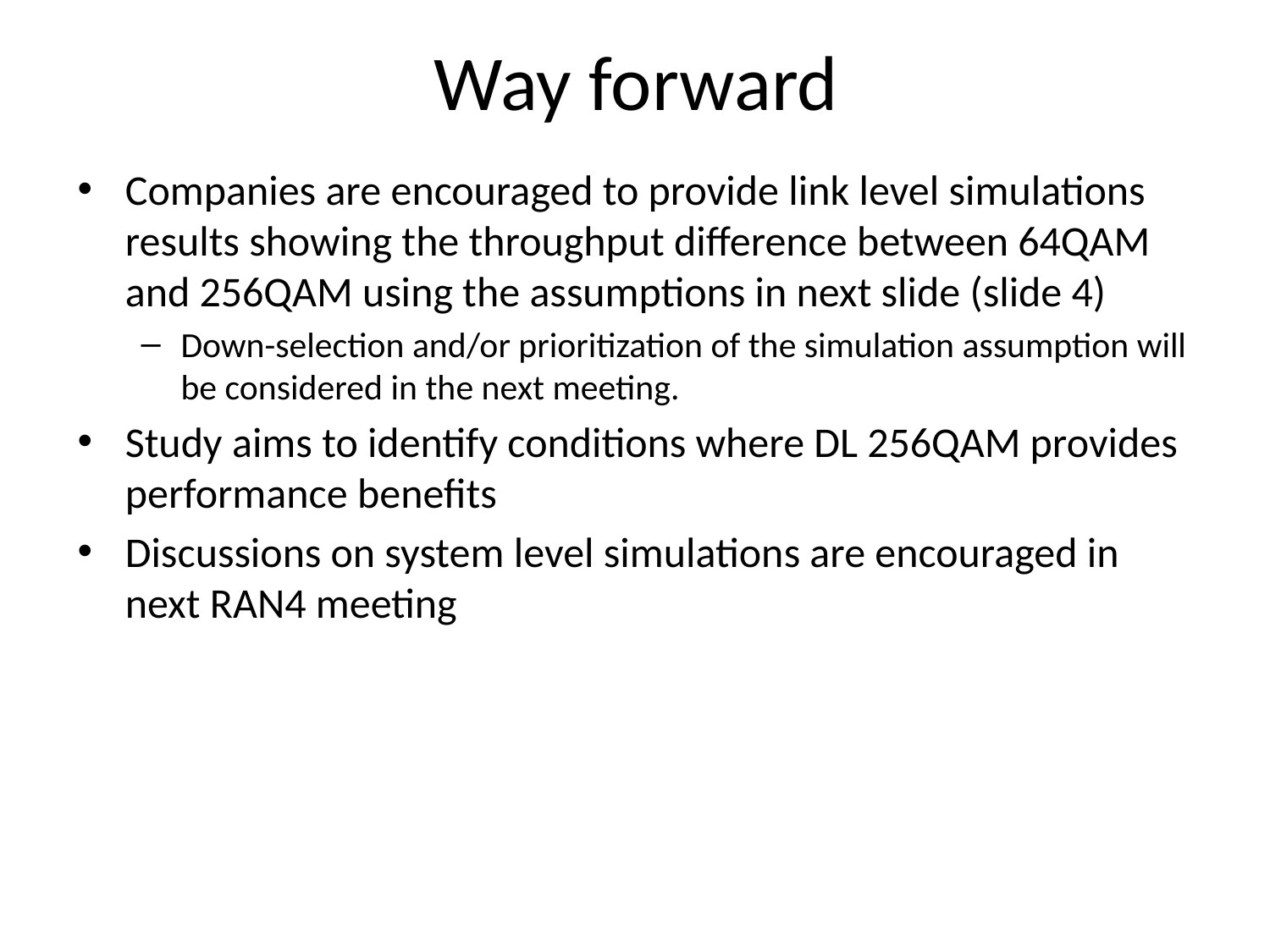

# Way forward
Companies are encouraged to provide link level simulations results showing the throughput difference between 64QAM and 256QAM using the assumptions in next slide (slide 4)
Down-selection and/or prioritization of the simulation assumption will be considered in the next meeting.
Study aims to identify conditions where DL 256QAM provides performance benefits
Discussions on system level simulations are encouraged in next RAN4 meeting